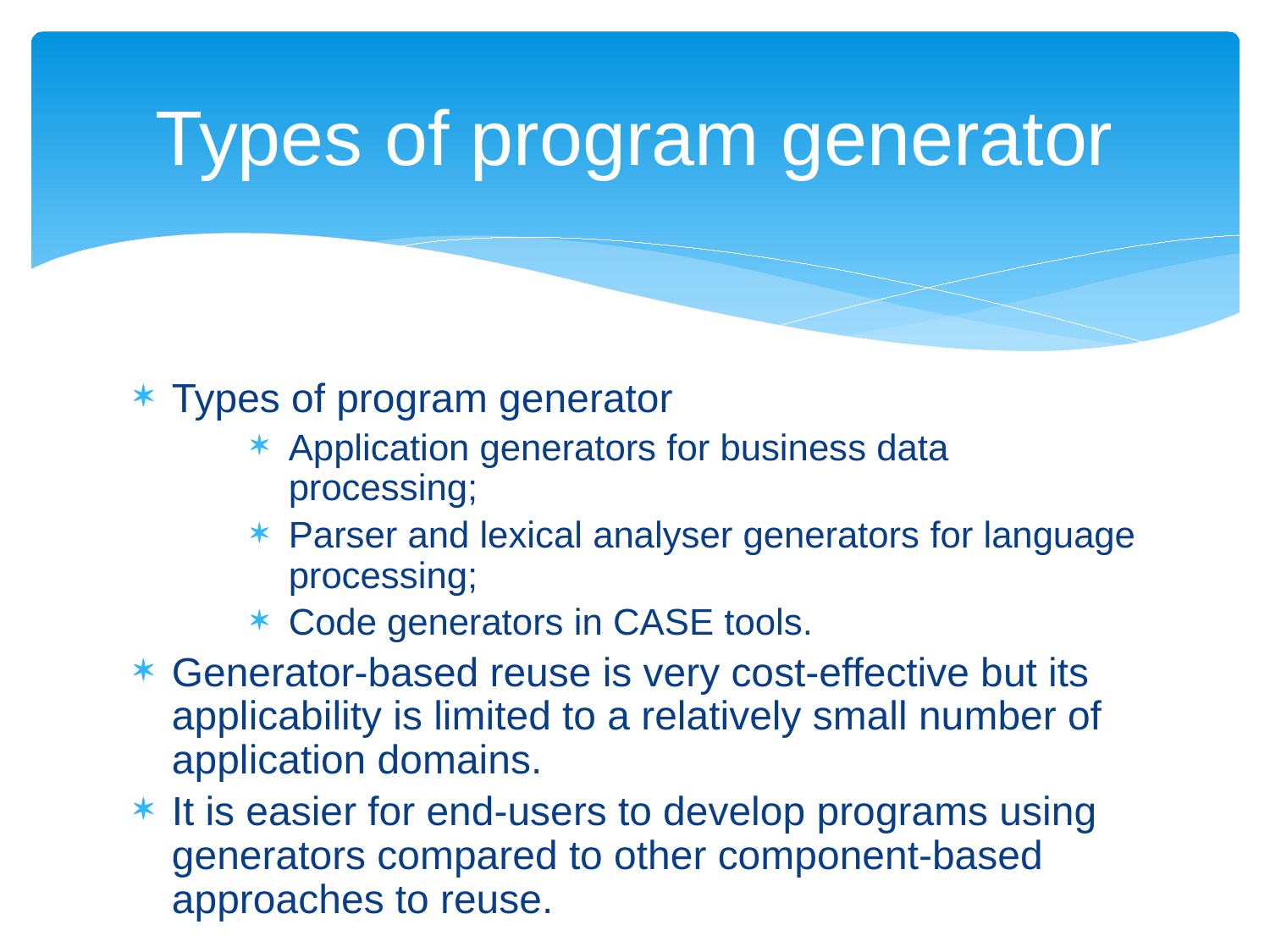

# Types of program generator
Types of program generator
Application generators for business data processing;
Parser and lexical analyser generators for language processing;
Code generators in CASE tools.
Generator-based reuse is very cost-effective but its applicability is limited to a relatively small number of application domains.
It is easier for end-users to develop programs using generators compared to other component-based approaches to reuse.